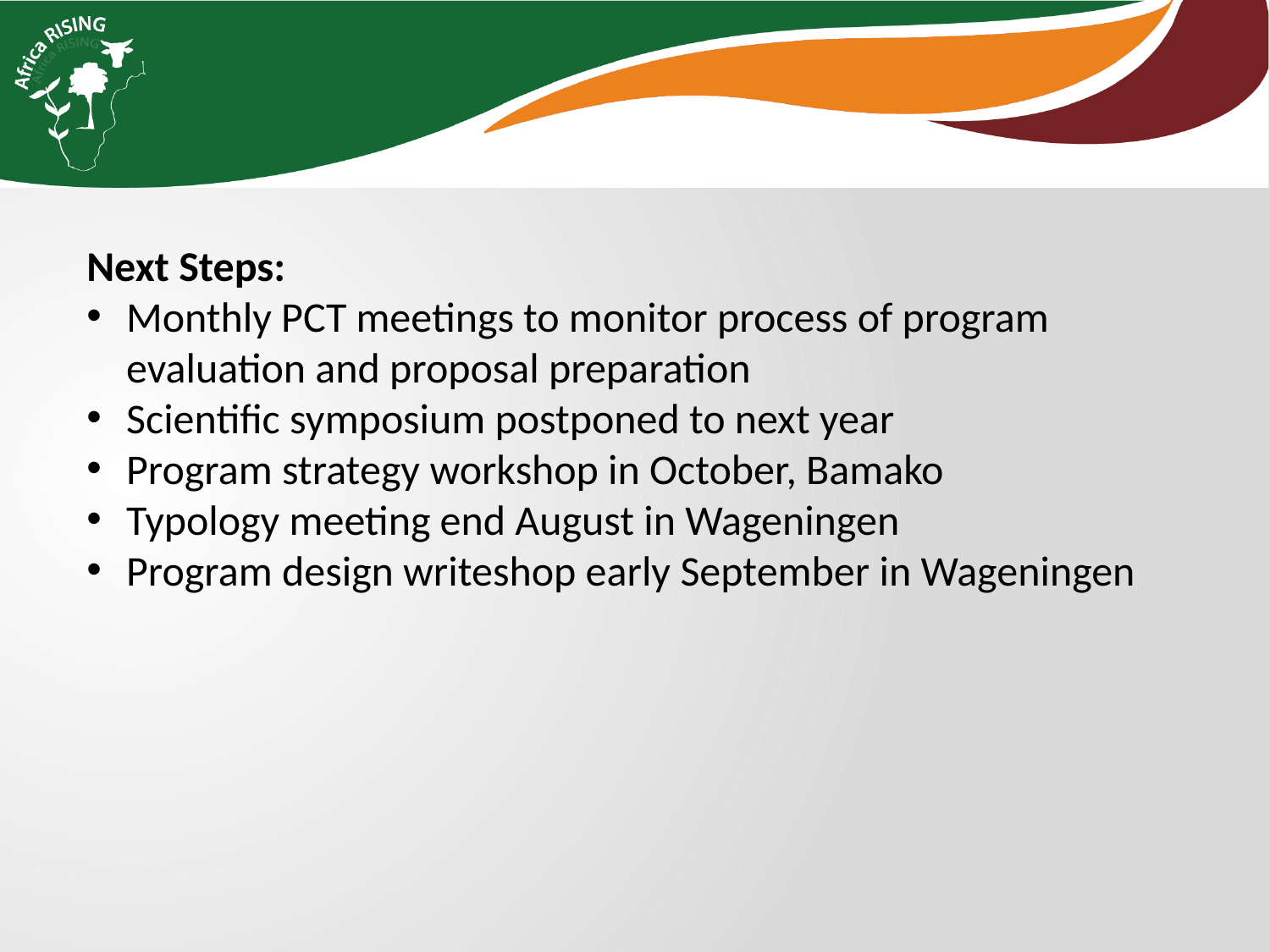

Next Steps:
Monthly PCT meetings to monitor process of program evaluation and proposal preparation
Scientific symposium postponed to next year
Program strategy workshop in October, Bamako
Typology meeting end August in Wageningen
Program design writeshop early September in Wageningen